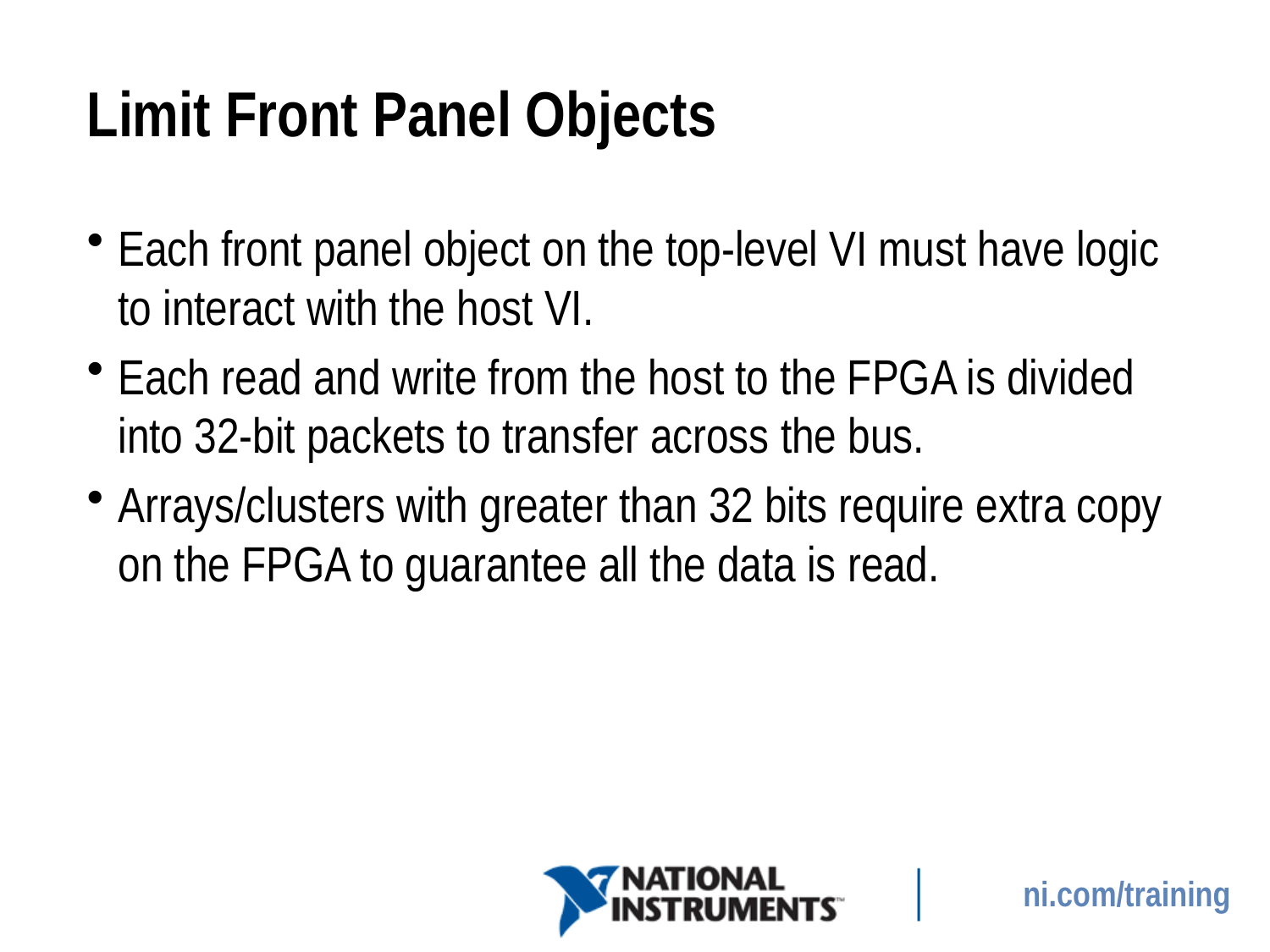

# Limit Front Panel Objects
Each front panel object on the top-level VI must have logic to interact with the host VI.
Each read and write from the host to the FPGA is divided into 32-bit packets to transfer across the bus.
Arrays/clusters with greater than 32 bits require extra copy on the FPGA to guarantee all the data is read.